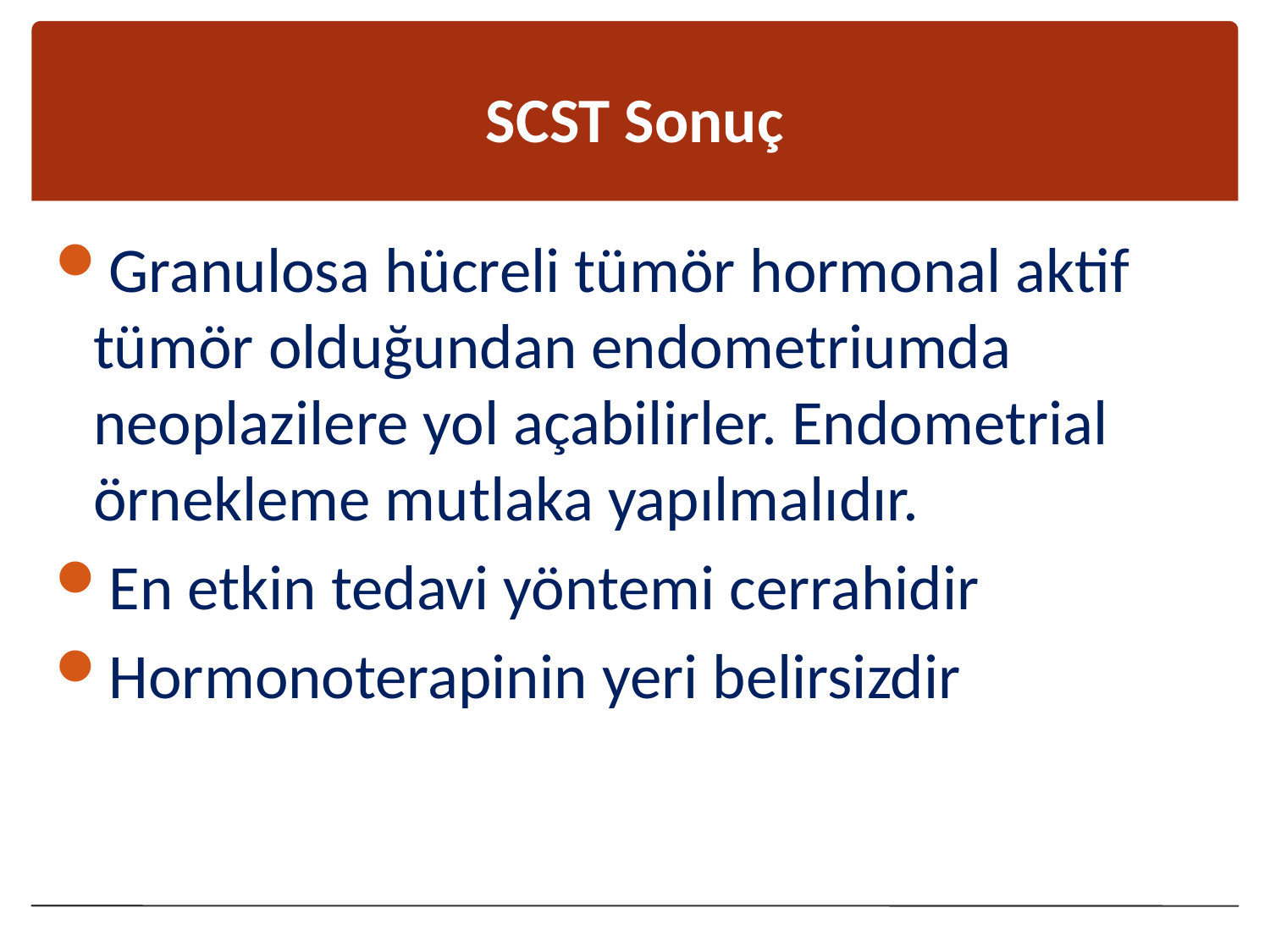

# SCST Sonuç
Granulosa hücreli tümör hormonal aktif tümör olduğundan endometriumda neoplazilere yol açabilirler. Endometrial örnekleme mutlaka yapılmalıdır.
En etkin tedavi yöntemi cerrahidir
Hormonoterapinin yeri belirsizdir